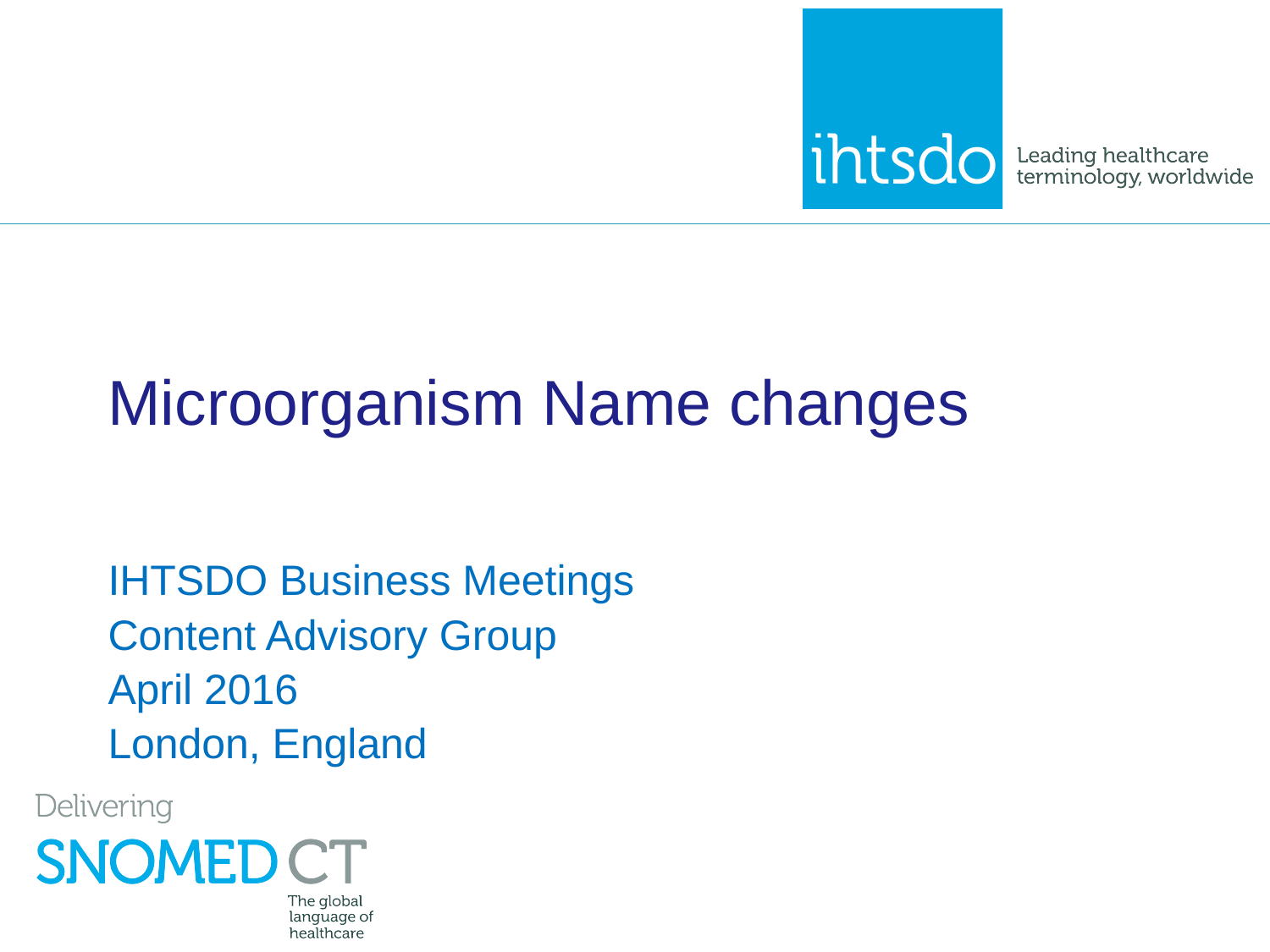

# Microorganism Name changes
IHTSDO Business Meetings
Content Advisory Group
April 2016
London, England